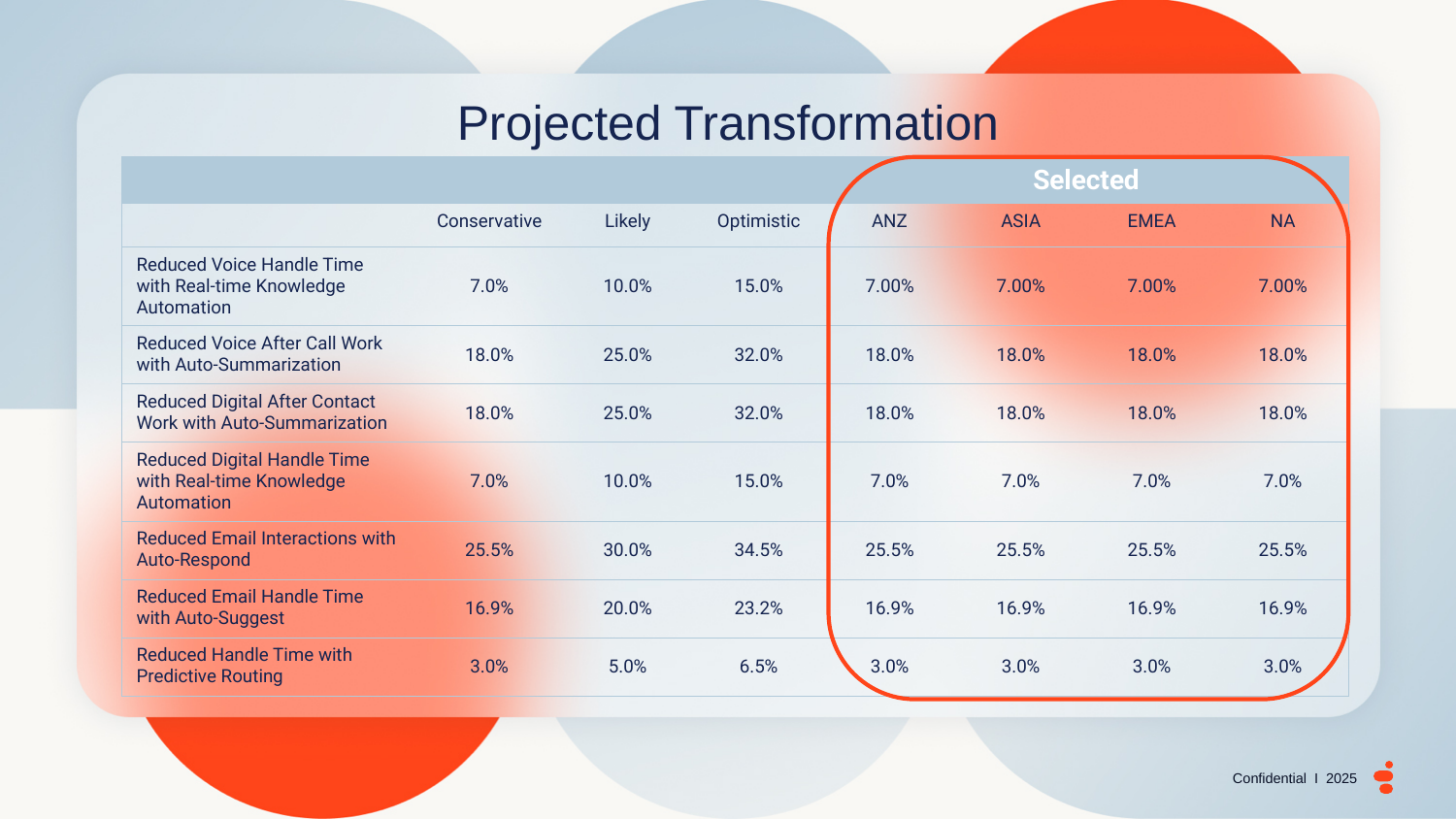

Projected Transformation
|  |  |  |  | Selected |  |  |  |
| --- | --- | --- | --- | --- | --- | --- | --- |
|  | Conservative | Likely | Optimistic | ANZ | ASIA | EMEA | NA |
| Reduced Voice Handle Time with Real-time Knowledge Automation | 7.0% | 10.0% | 15.0% | 7.00% | 7.00% | 7.00% | 7.00% |
| Reduced Voice After Call Work with Auto-Summarization | 18.0% | 25.0% | 32.0% | 18.0% | 18.0% | 18.0% | 18.0% |
| Reduced Digital After Contact Work with Auto-Summarization | 18.0% | 25.0% | 32.0% | 18.0% | 18.0% | 18.0% | 18.0% |
| Reduced Digital Handle Time with Real-time Knowledge Automation | 7.0% | 10.0% | 15.0% | 7.0% | 7.0% | 7.0% | 7.0% |
| Reduced Email Interactions with Auto-Respond | 25.5% | 30.0% | 34.5% | 25.5% | 25.5% | 25.5% | 25.5% |
| Reduced Email Handle Time with Auto-Suggest | 16.9% | 20.0% | 23.2% | 16.9% | 16.9% | 16.9% | 16.9% |
| Reduced Handle Time with Predictive Routing | 3.0% | 5.0% | 6.5% | 3.0% | 3.0% | 3.0% | 3.0% |